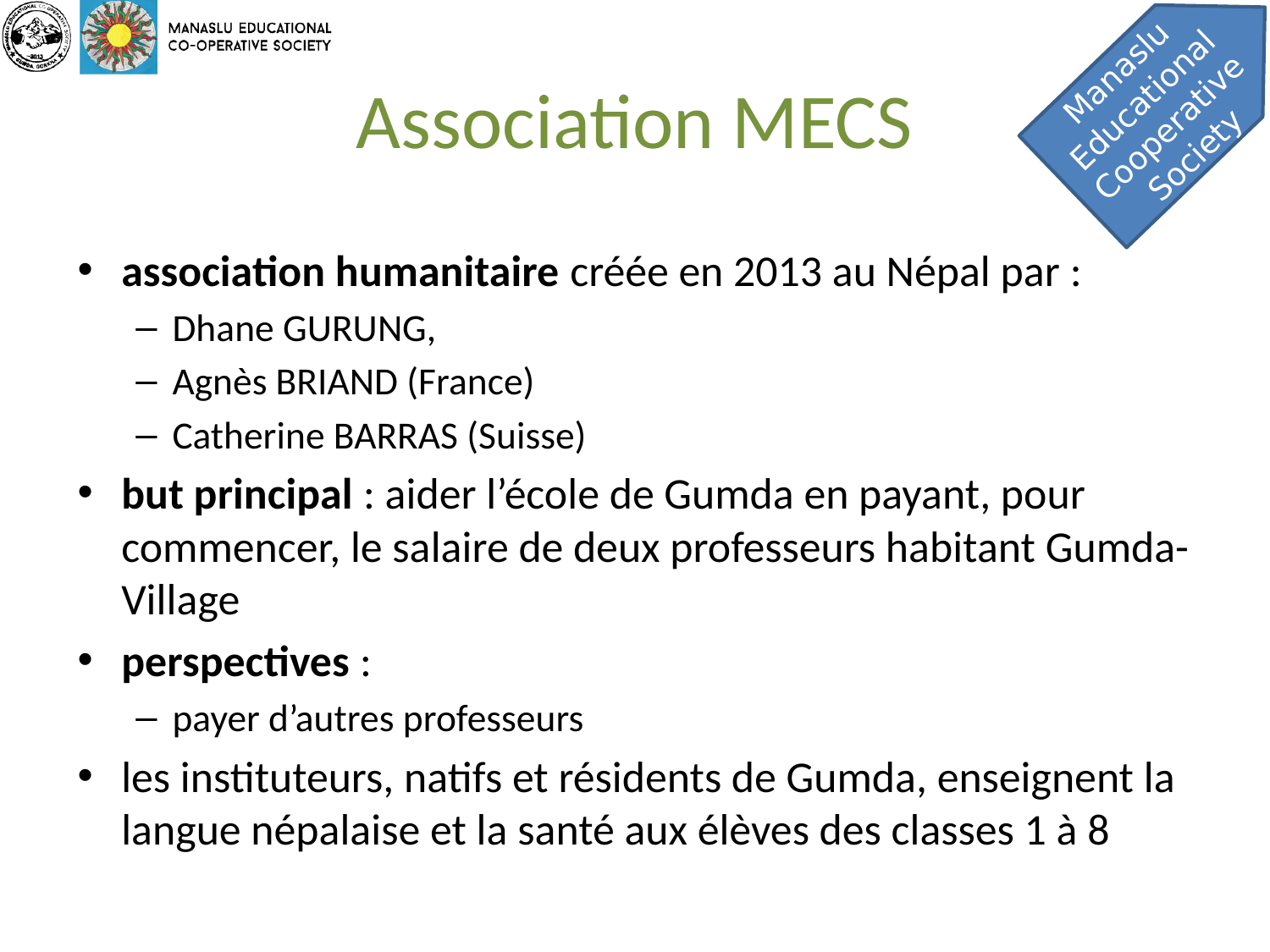

# Association MECS
association humanitaire créée en 2013 au Népal par :
Dhane GURUNG,
Agnès BRIAND (France)
Catherine BARRAS (Suisse)
but principal : aider l’école de Gumda en payant, pour commencer, le salaire de deux professeurs habitant Gumda-Village
perspectives :
payer d’autres professeurs
les instituteurs, natifs et résidents de Gumda, enseignent la langue népalaise et la santé aux élèves des classes 1 à 8